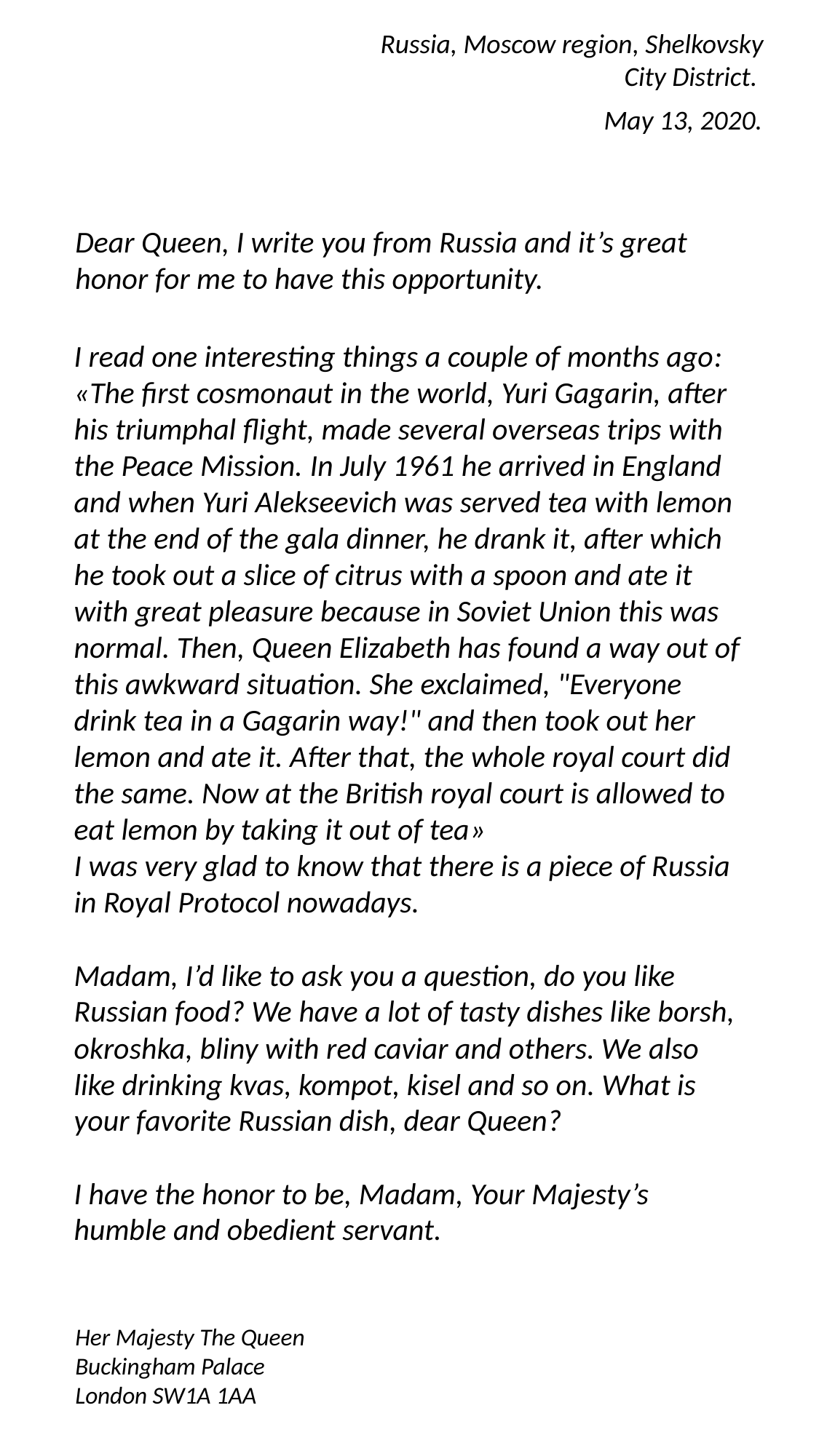

Russia, Moscow region, Shelkovsky City District.
May 13, 2020.
Dear Queen, I write you from Russia and it’s great honor for me to have this opportunity.
I read one interesting things a couple of months ago:
«The first cosmonaut in the world, Yuri Gagarin, after his triumphal flight, made several overseas trips with the Peace Mission. In July 1961 he arrived in England and when Yuri Alekseevich was served tea with lemon at the end of the gala dinner, he drank it, after which he took out a slice of citrus with a spoon and ate it with great pleasure because in Soviet Union this was normal. Then, Queen Elizabeth has found a way out of this awkward situation. She exclaimed, "Everyone drink tea in a Gagarin way!" and then took out her lemon and ate it. After that, the whole royal court did the same. Now at the British royal court is allowed to eat lemon by taking it out of tea»
I was very glad to know that there is a piece of Russia in Royal Protocol nowadays.

Madam, I’d like to ask you a question, do you like Russian food? We have a lot of tasty dishes like borsh, okroshka, bliny with red caviar and others. We also like drinking kvas, kompot, kisel and so on. What is your favorite Russian dish, dear Queen?

I have the honor to be, Madam, Your Majesty’s humble and obedient servant.
Her Majesty The Queen
Buckingham Palace
London SW1A 1AA